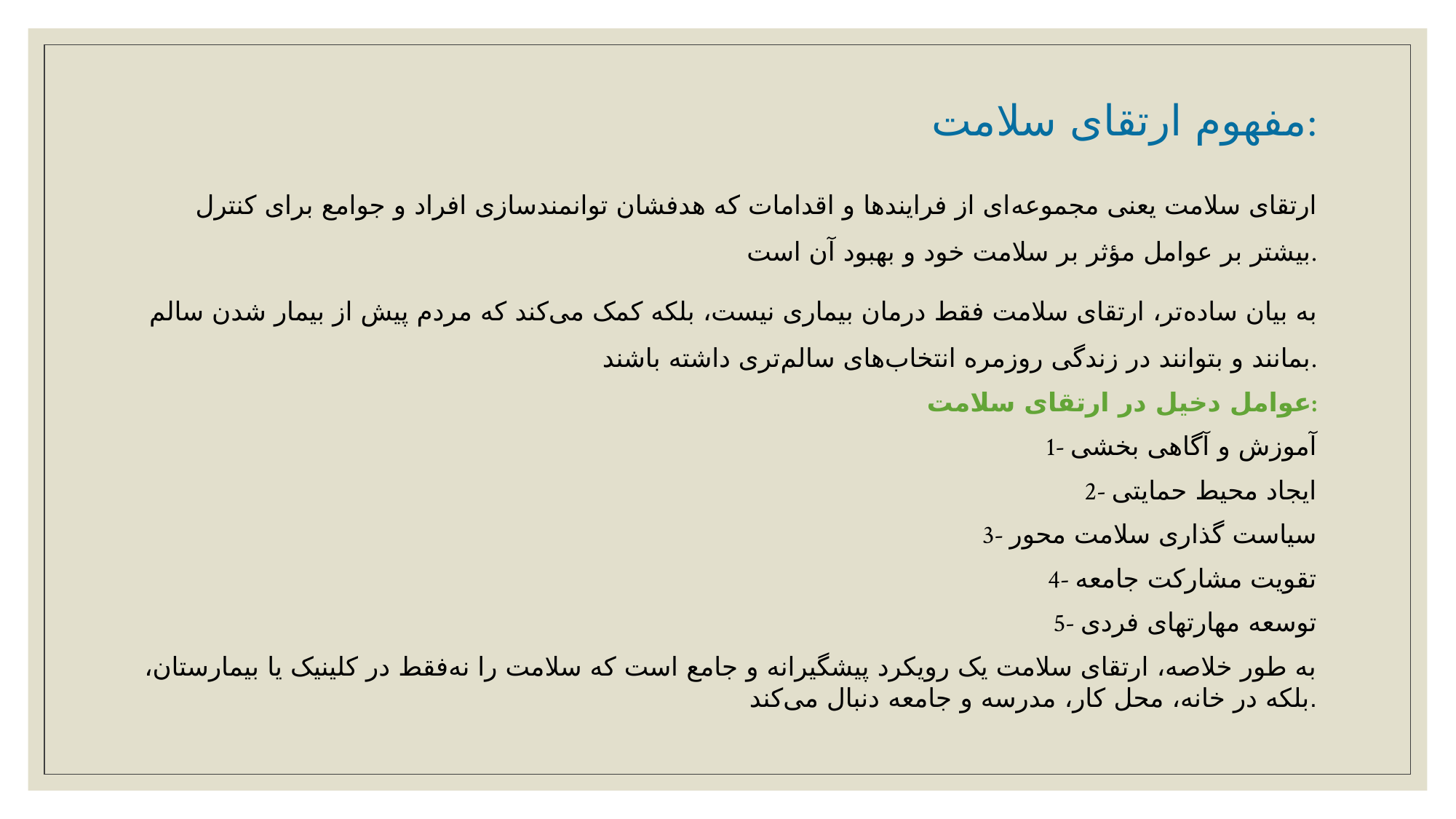

# مفهوم ارتقای سلامت:
ارتقای سلامت یعنی مجموعه‌ای از فرایندها و اقدامات که هدفشان توانمندسازی افراد و جوامع برای کنترل بیشتر بر عوامل مؤثر بر سلامت خود و بهبود آن است.
به بیان ساده‌تر، ارتقای سلامت فقط درمان بیماری نیست، بلکه کمک می‌کند که مردم پیش از بیمار شدن سالم بمانند و بتوانند در زندگی روزمره انتخاب‌های سالم‌تری داشته باشند.
عوامل دخیل در ارتقای سلامت:
1- آموزش و آگاهی بخشی
2- ایجاد محیط حمایتی
3- سیاست گذاری سلامت محور
4- تقویت مشارکت جامعه
5- توسعه مهارتهای فردی
به طور خلاصه، ارتقای سلامت یک رویکرد پیشگیرانه و جامع است که سلامت را نه‌فقط در کلینیک یا بیمارستان، بلکه در خانه، محل کار، مدرسه و جامعه دنبال می‌کند.